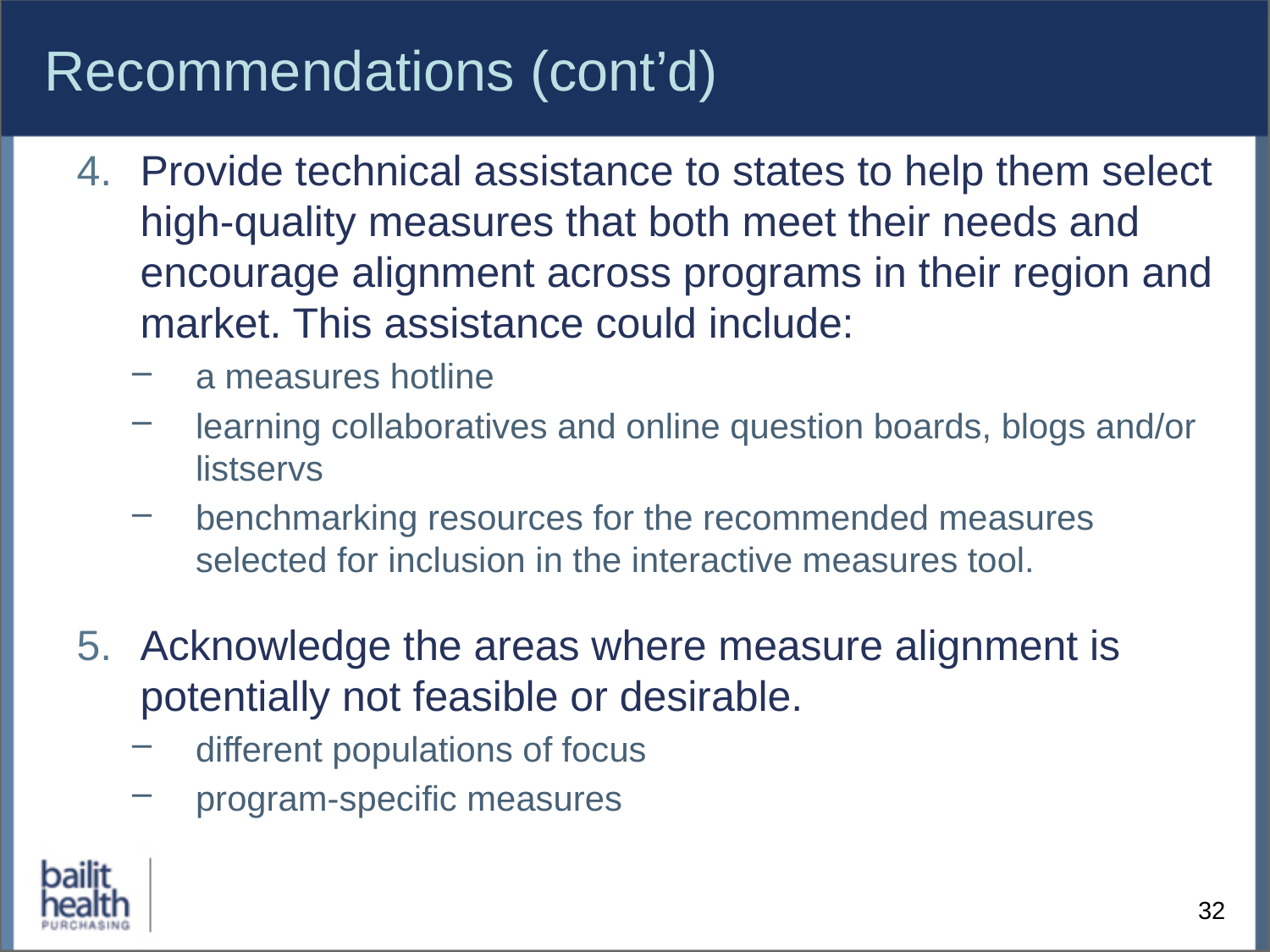

# Recommendations (cont’d)
Provide technical assistance to states to help them select high-quality measures that both meet their needs and encourage alignment across programs in their region and market. This assistance could include:
a measures hotline
learning collaboratives and online question boards, blogs and/or listservs
benchmarking resources for the recommended measures selected for inclusion in the interactive measures tool.

Acknowledge the areas where measure alignment is potentially not feasible or desirable.
different populations of focus
program-specific measures
32